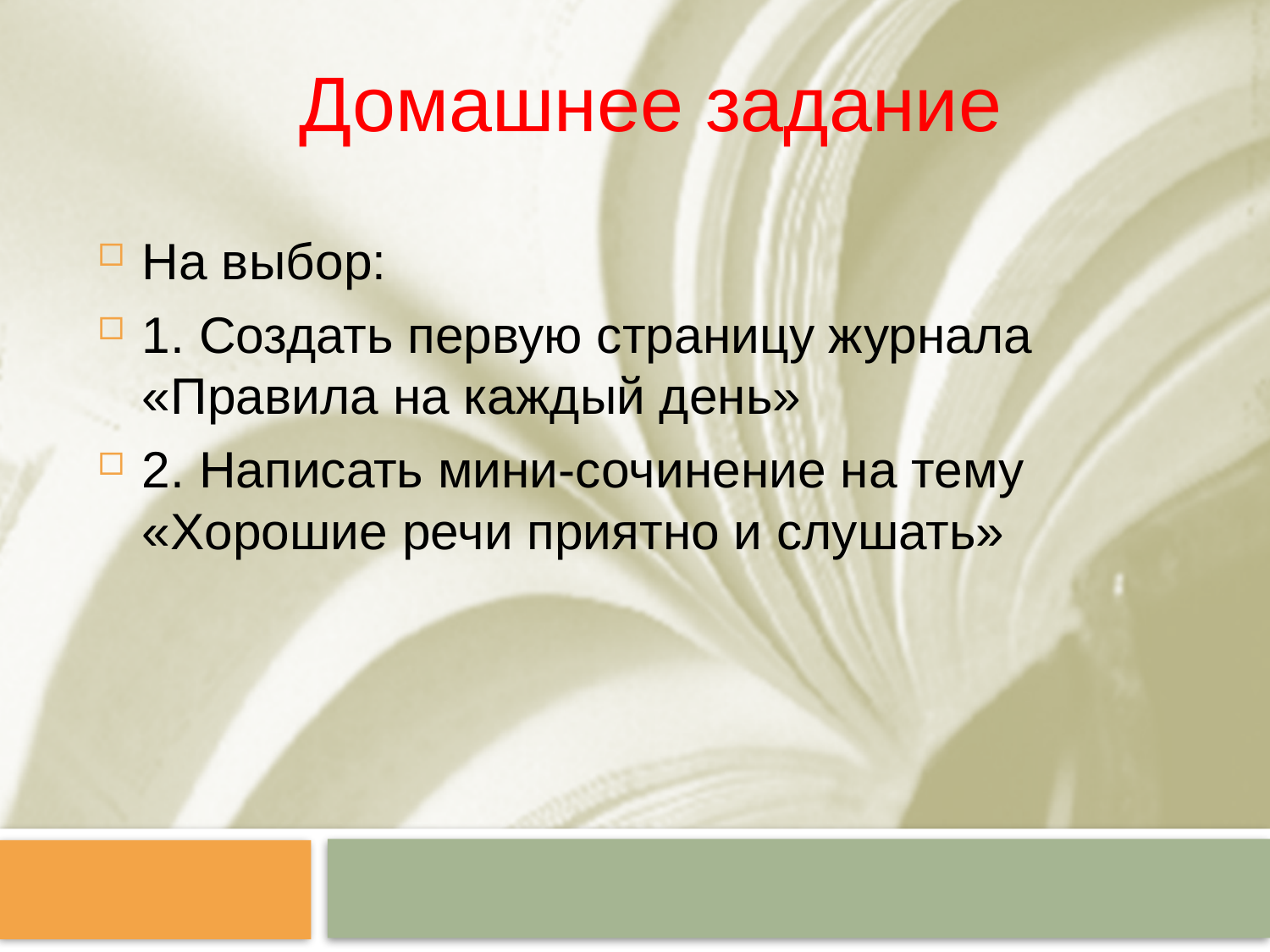

Домашнее задание
На выбор:
1. Создать первую страницу журнала «Правила на каждый день»
2. Написать мини-сочинение на тему «Хорошие речи приятно и слушать»